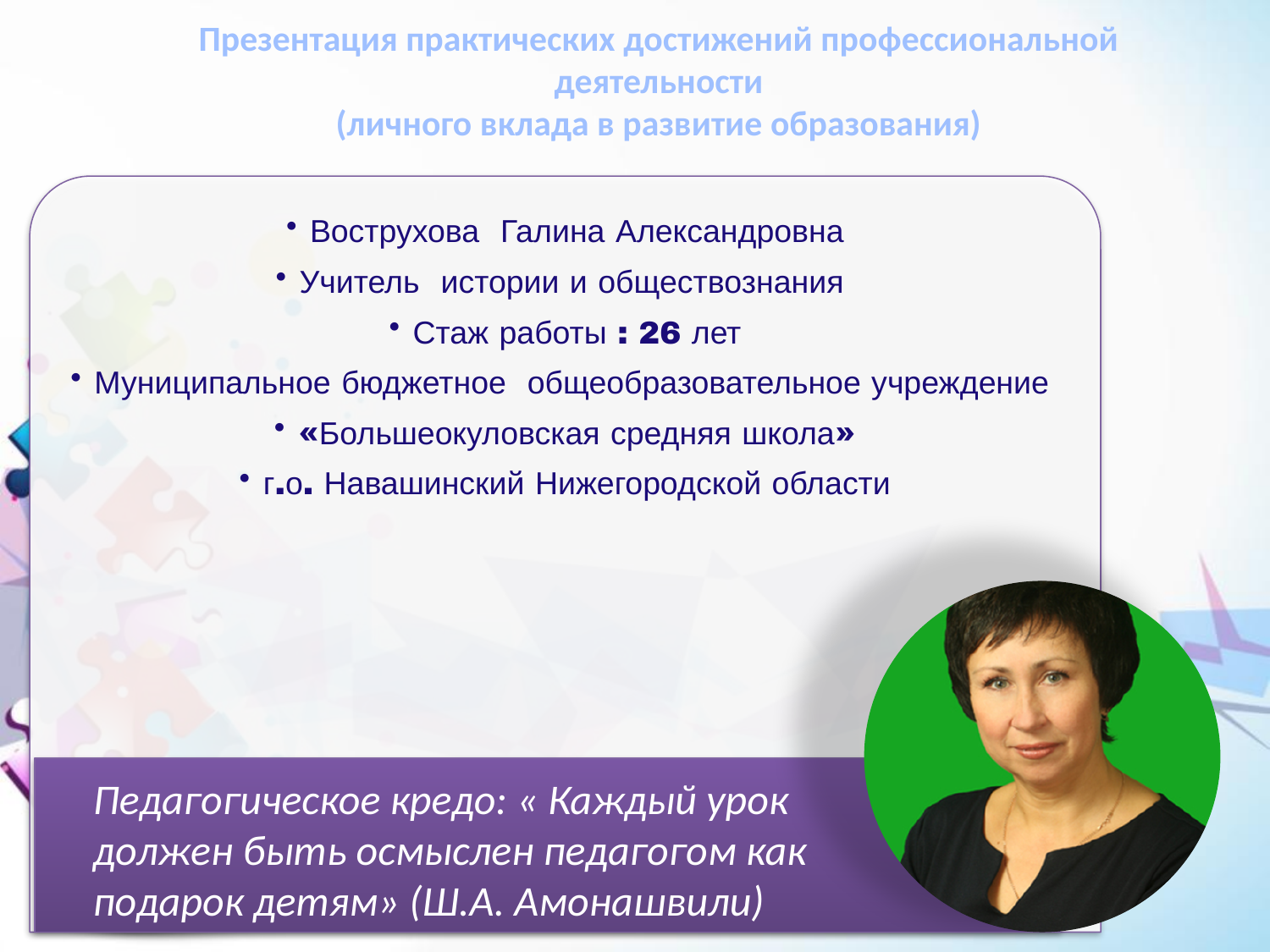

# Презентация практических достижений профессиональной деятельности (личного вклада в развитие образования)
Вострухова  Галина Александровна
Учитель  истории и обществознания
Стаж работы : 26 лет
Муниципальное бюджетное  общеобразовательное учреждение
«Большеокуловская средняя школа»
г.о. Навашинский Нижегородской области

Педагогическое кредо: « Каждый урок должен быть осмыслен педагогом как  подарок детям» (Ш.А. Амонашвили)